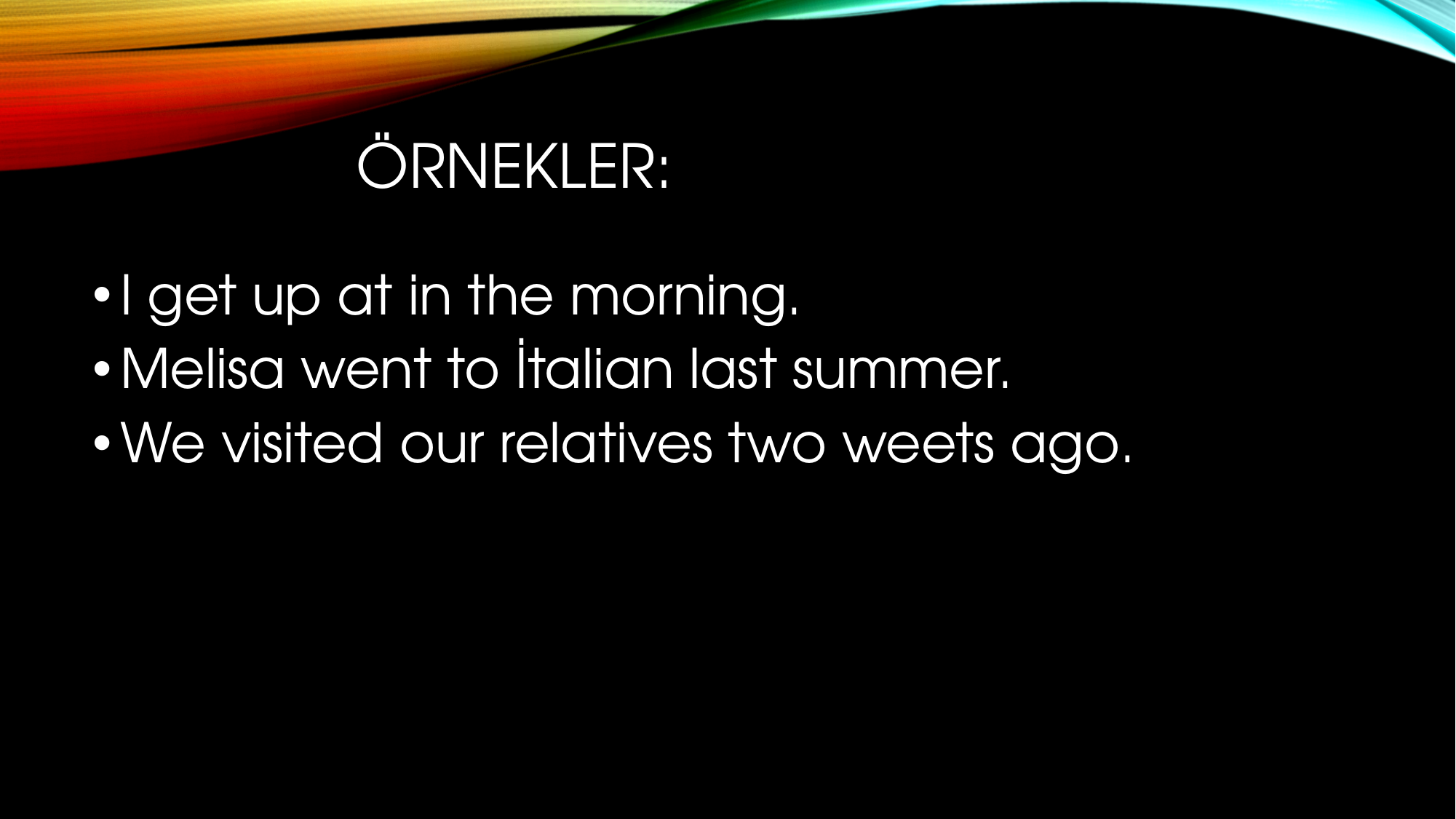

# Örnekler:
I get up at in the morning.
Melisa went to İtalian last summer.
We visited our relatives two weets ago.